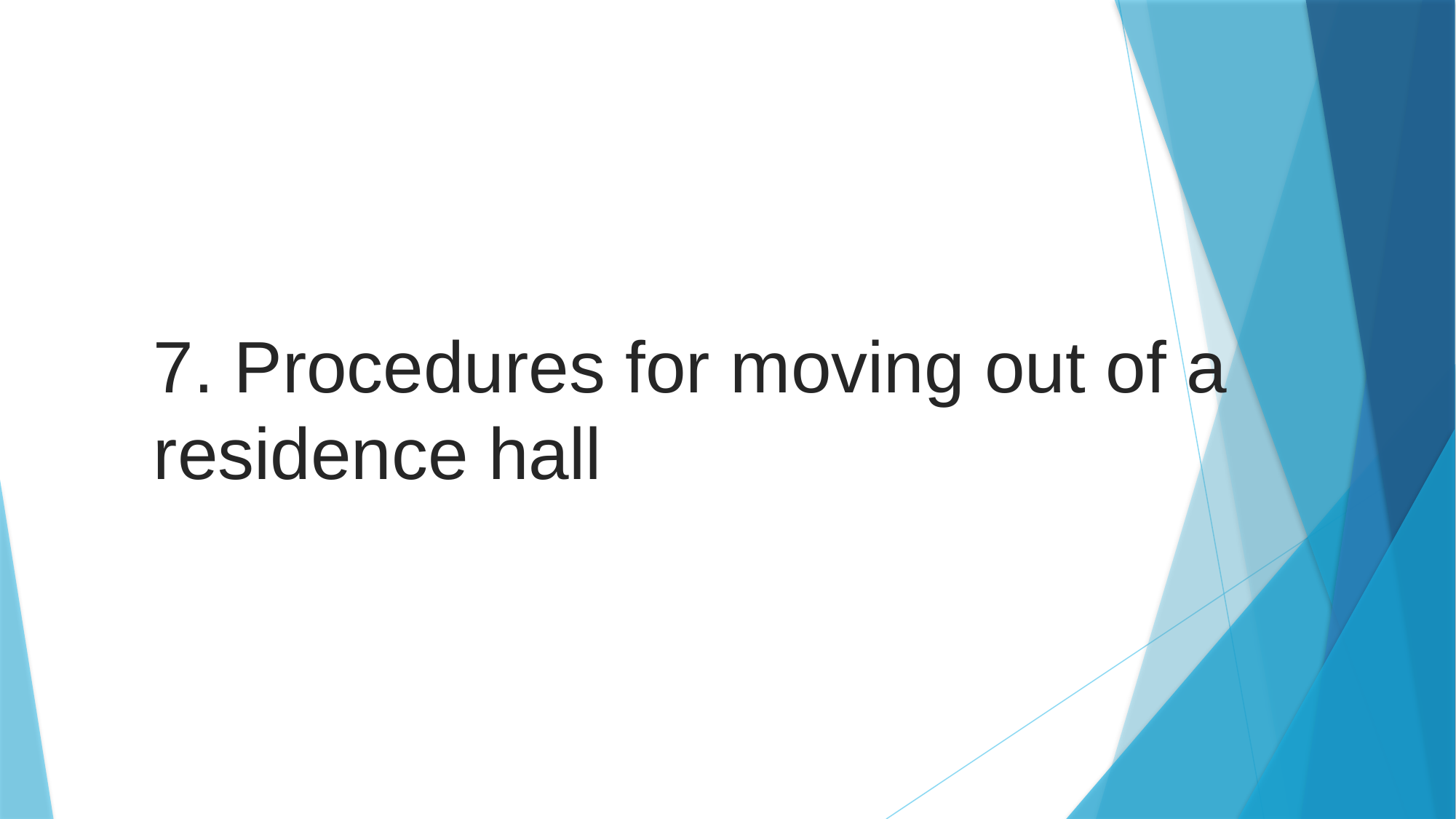

7. Procedures for moving out of a residence hall